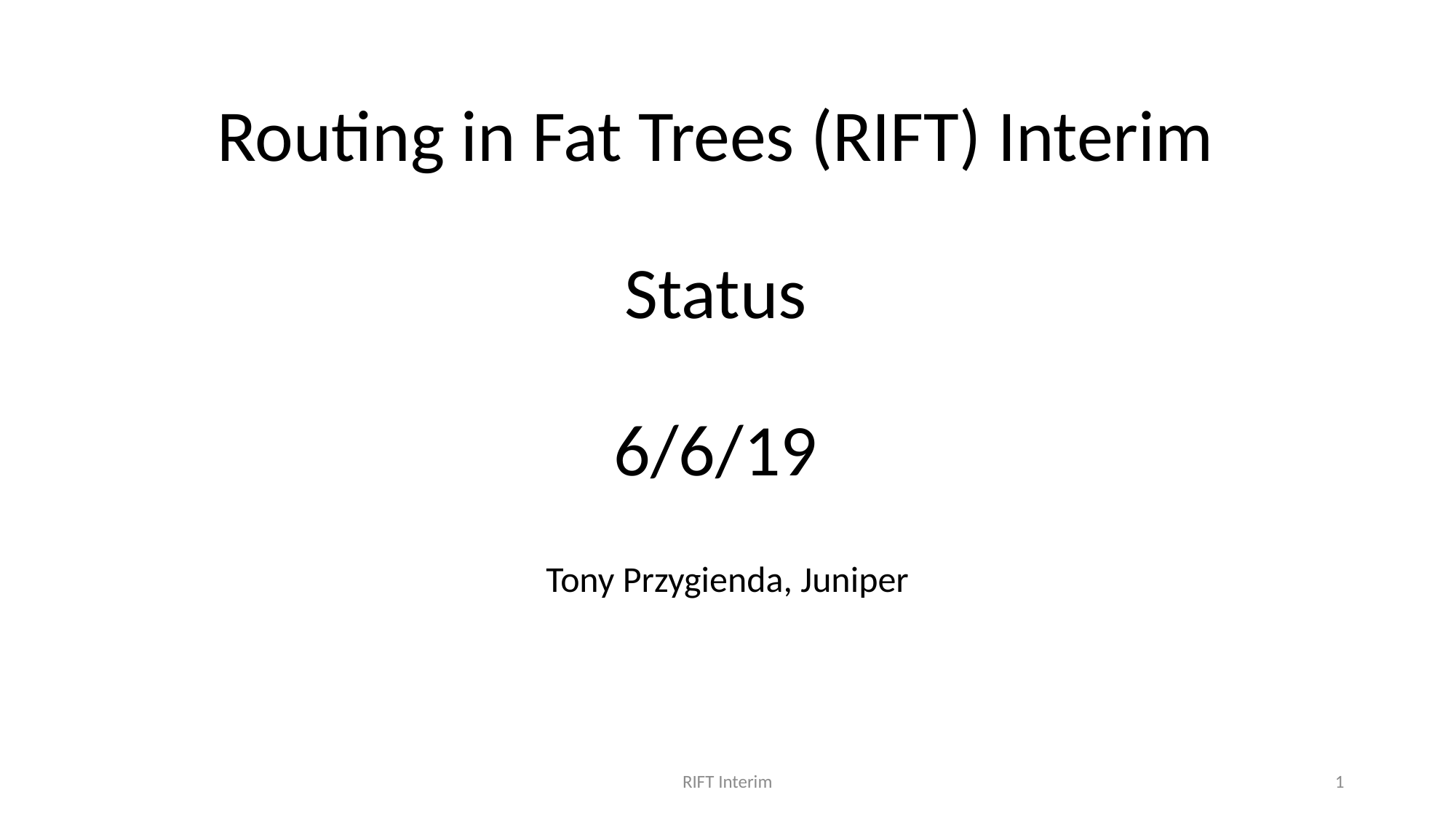

# Routing in Fat Trees (RIFT) Interim Status 6/6/19

Tony Przygienda, Juniper
RIFT Interim
1